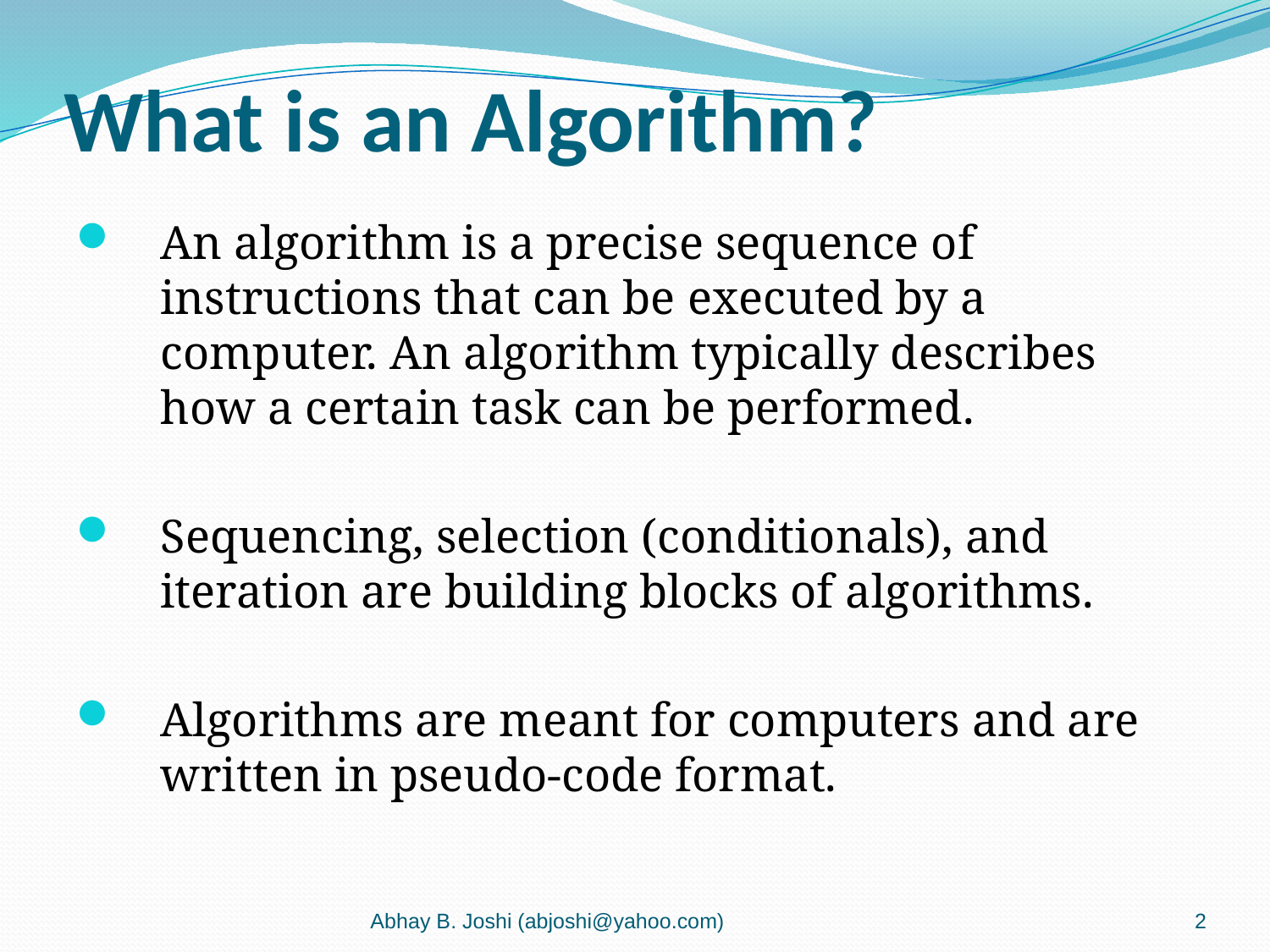

# What is an Algorithm?
An algorithm is a precise sequence of instructions that can be executed by a computer. An algorithm typically describes how a certain task can be performed.

Sequencing, selection (conditionals), and iteration are building blocks of algorithms.

Algorithms are meant for computers and are written in pseudo-code format.

Abhay B. Joshi (abjoshi@yahoo.com)
2